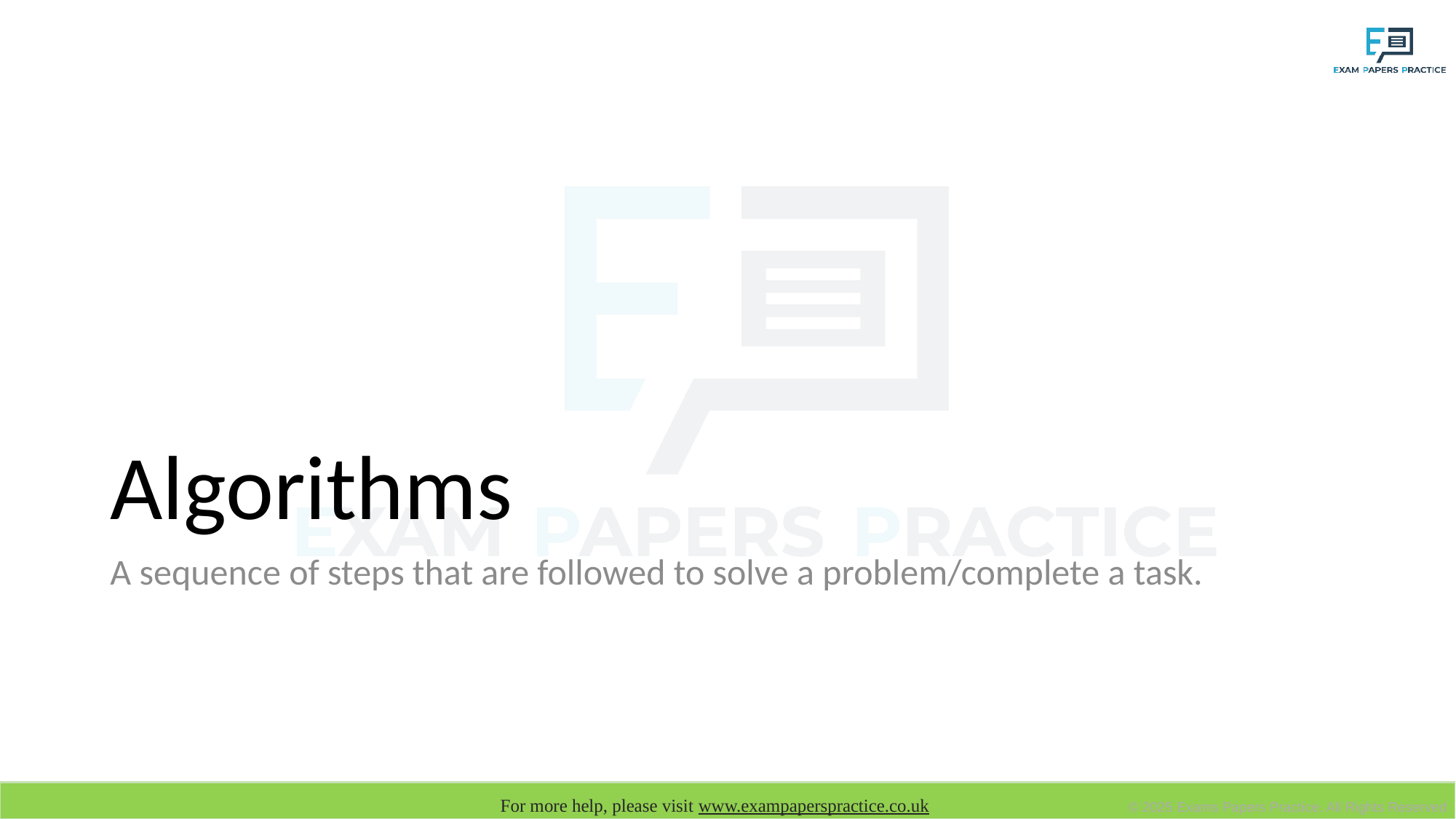

# Algorithms
A sequence of steps that are followed to solve a problem/complete a task.